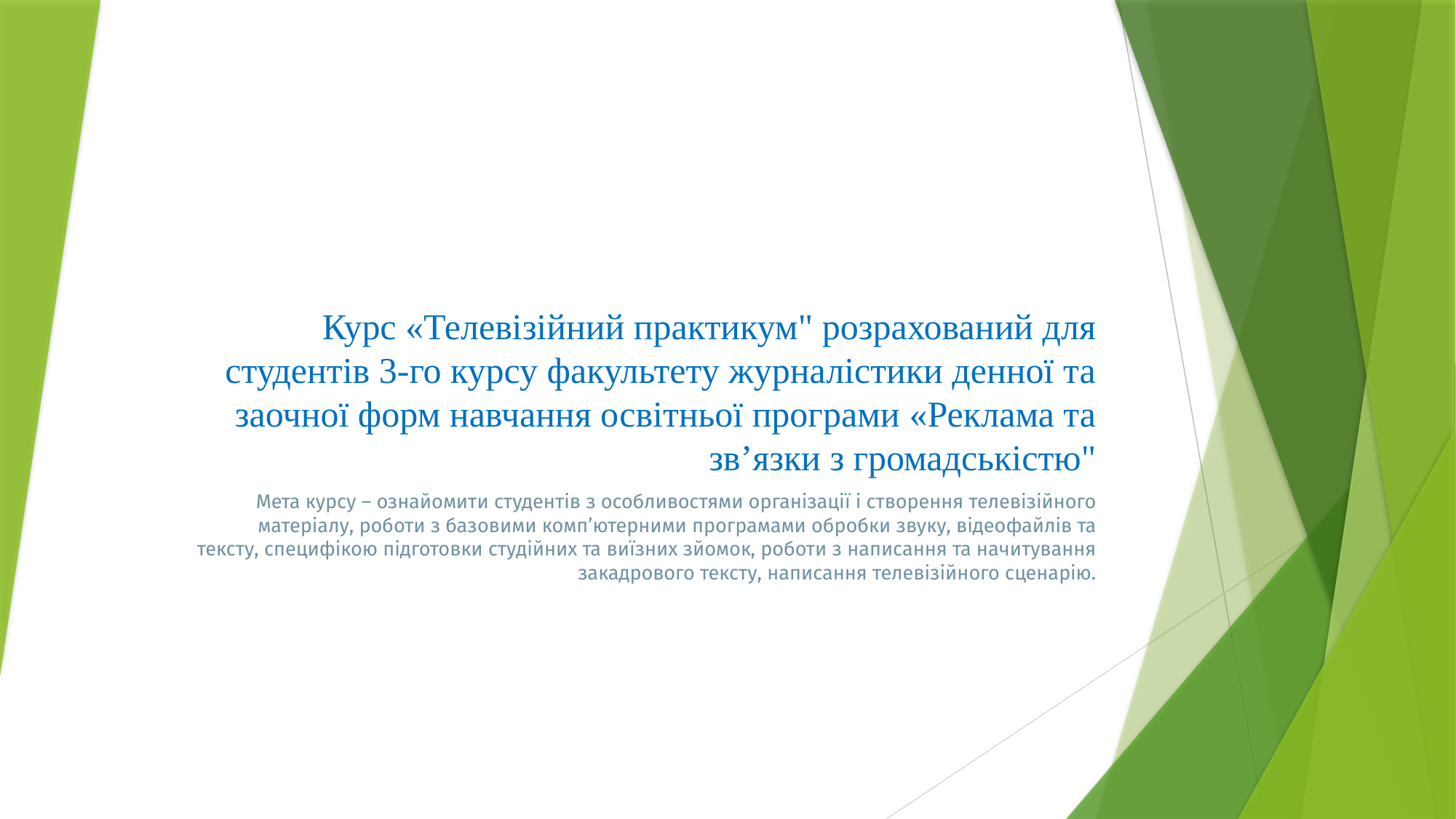

# Курс «Телевізійний практикум" розрахований для студентів 3-го курсу факультету журналістики денної та заочної форм навчання освітньої програми «Реклама та зв’язки з громадськістю"
Мета курсу – ознайомити студентів з особливостями організації і створення телевізійного матеріалу, роботи з базовими комп’ютерними програмами обробки звуку, відеофайлів та тексту, специфікою підготовки студійних та виїзних зйомок, роботи з написання та начитування закадрового тексту, написання телевізійного сценарію.